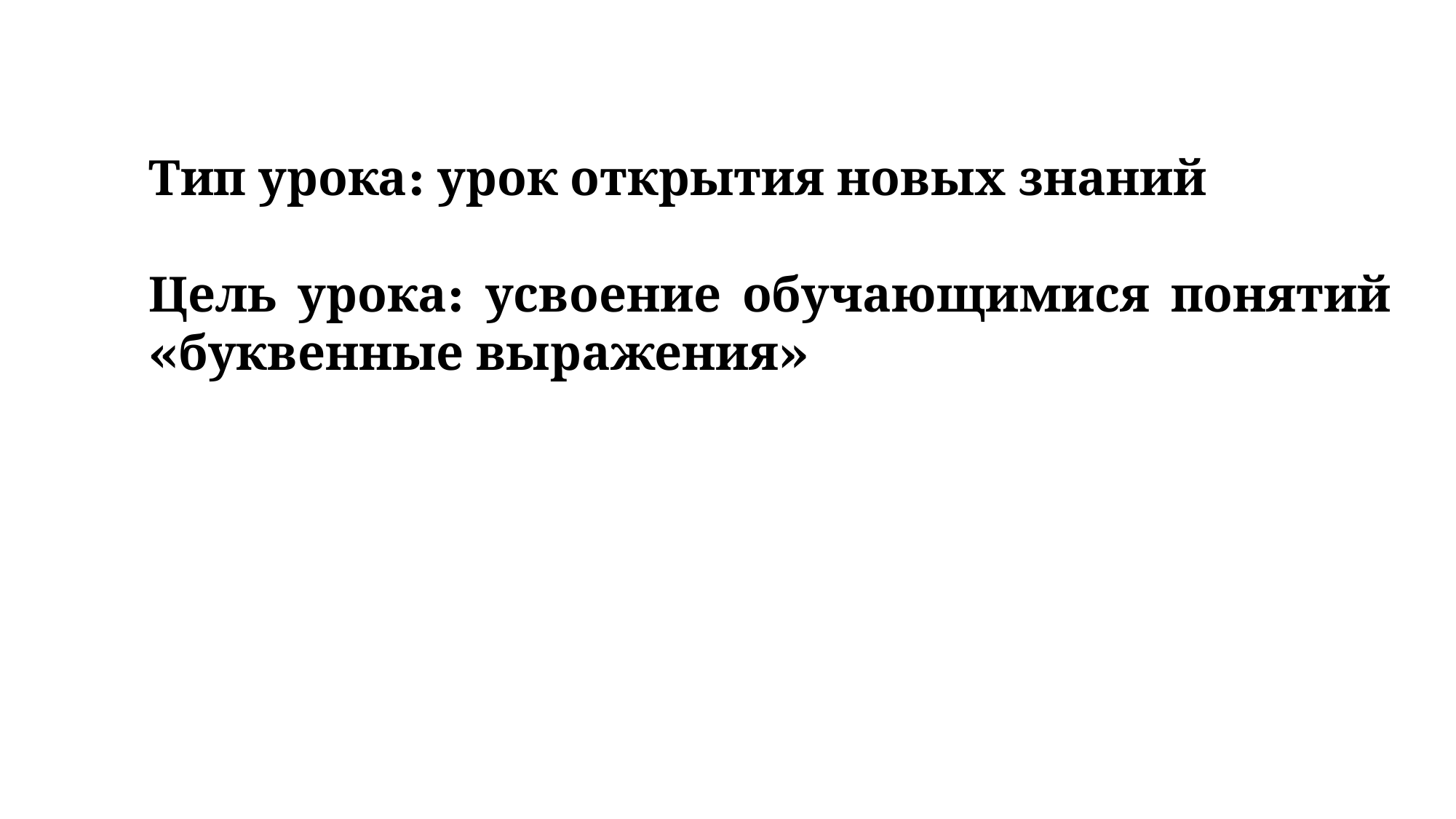

Тип урока: урок открытия новых знаний

Цель урока: усвоение обучающимися понятий «буквенные выражения»